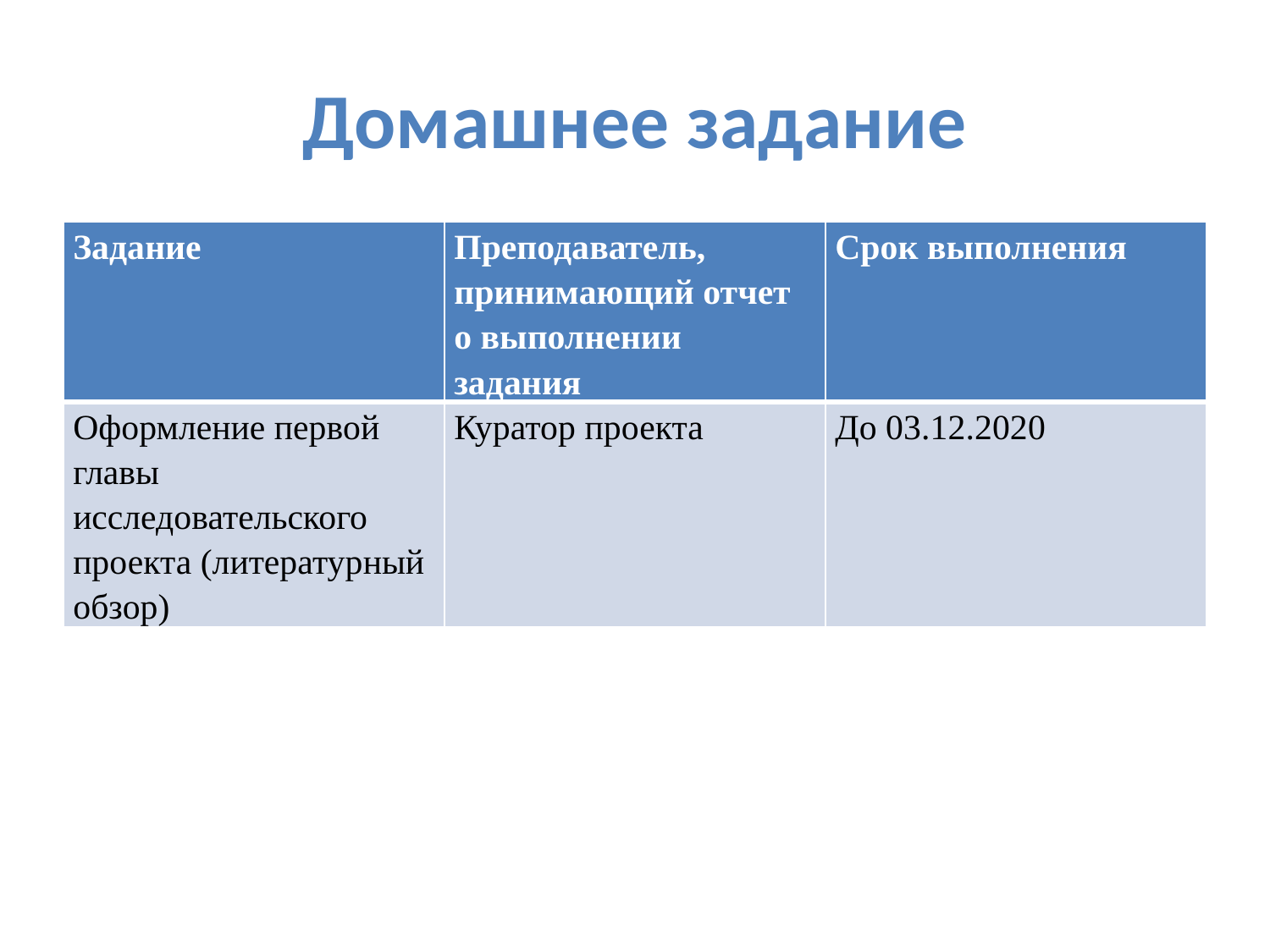

# Домашнее задание
| Задание | Преподаватель, принимающий отчет о выполнении задания | Срок выполнения |
| --- | --- | --- |
| Оформление первой главы исследовательского проекта (литературный обзор) | Куратор проекта | До 03.12.2020 |